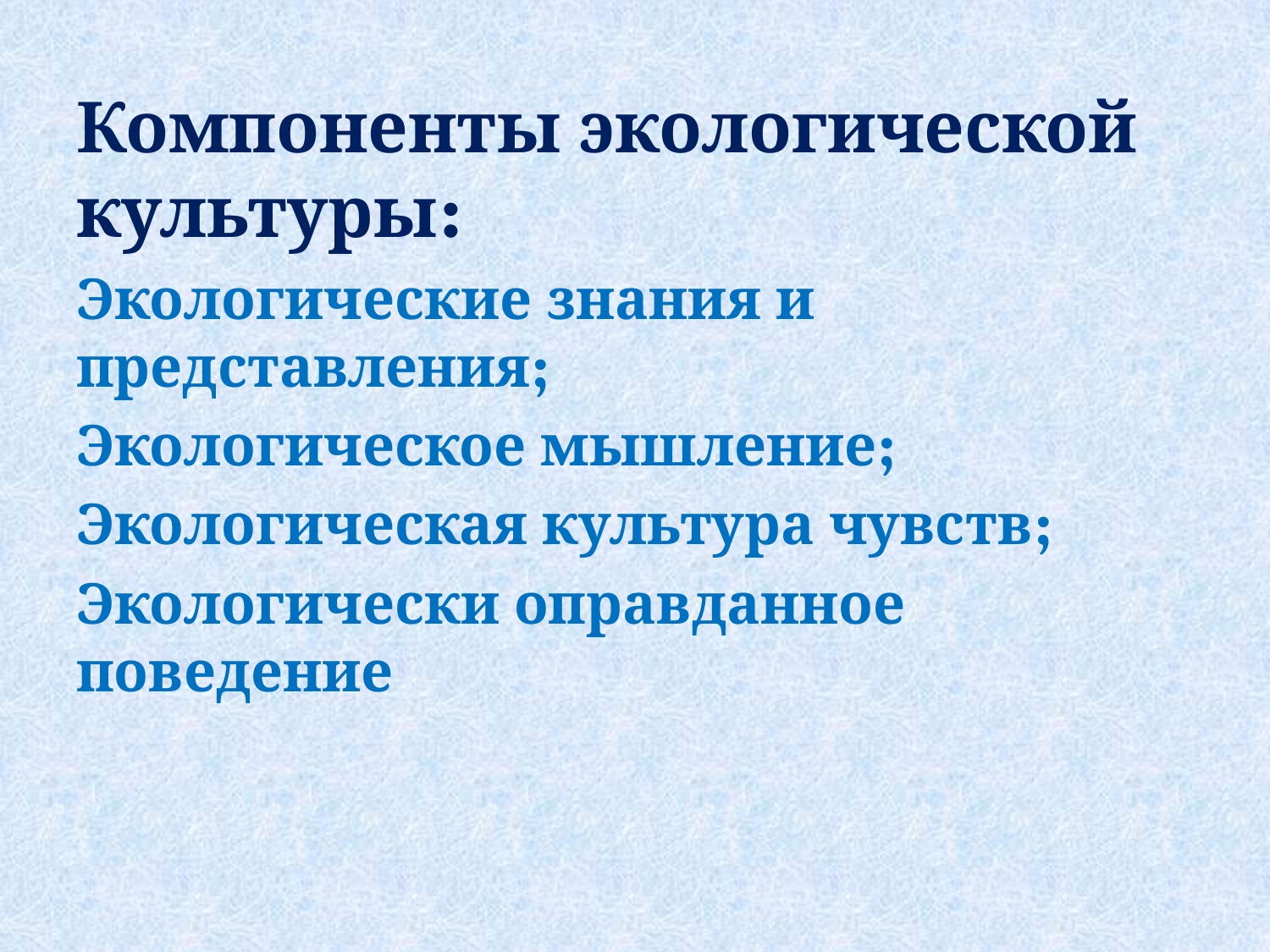

Компоненты экологической культуры:
Экологические знания и представления;
Экологическое мышление;
Экологическая культура чувств;
Экологически оправданное поведение